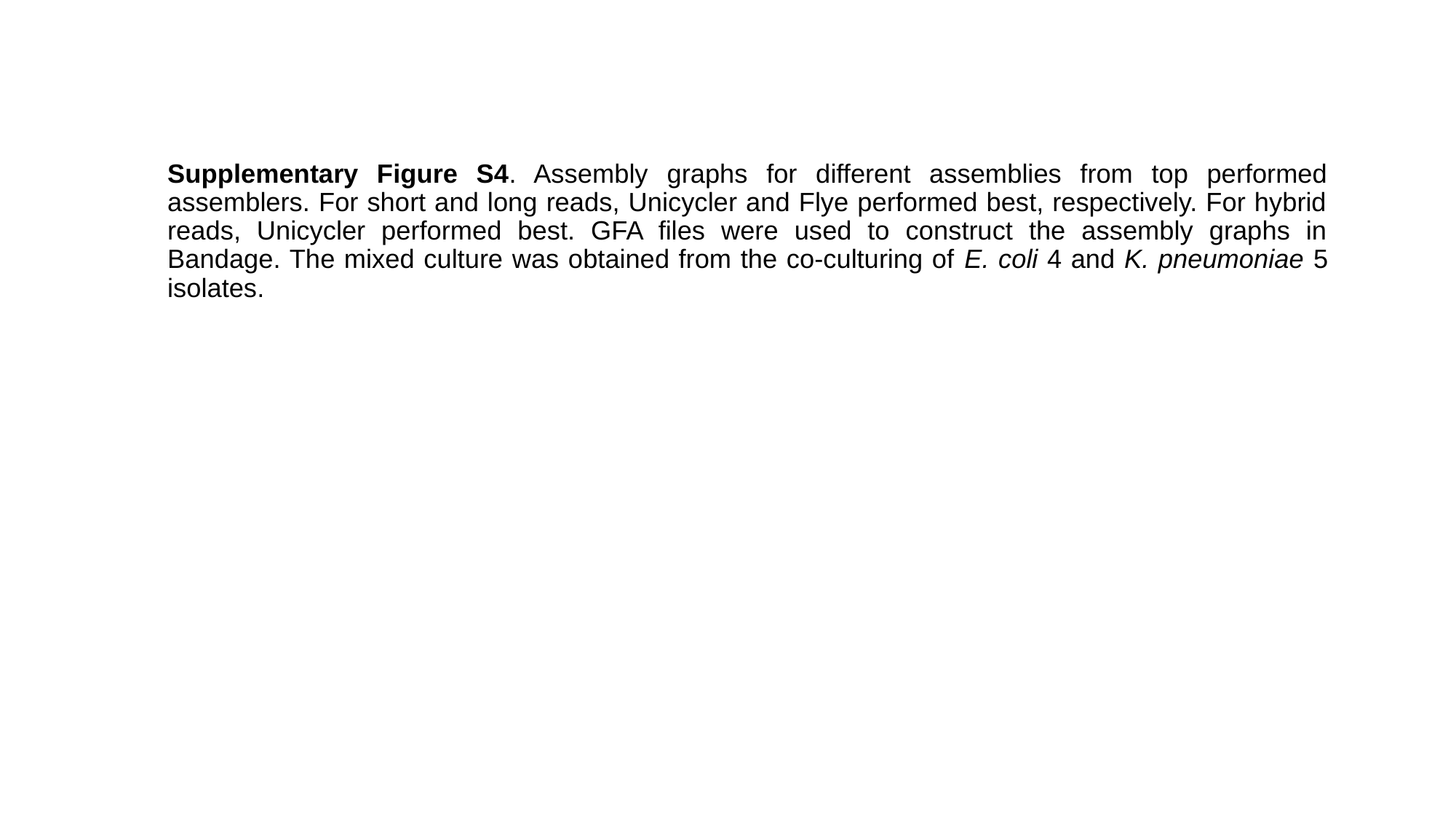

Supplementary Figure S4. Assembly graphs for different assemblies from top performed assemblers. For short and long reads, Unicycler and Flye performed best, respectively. For hybrid reads, Unicycler performed best. GFA files were used to construct the assembly graphs in Bandage. The mixed culture was obtained from the co-culturing of E. coli 4 and K. pneumoniae 5 isolates.